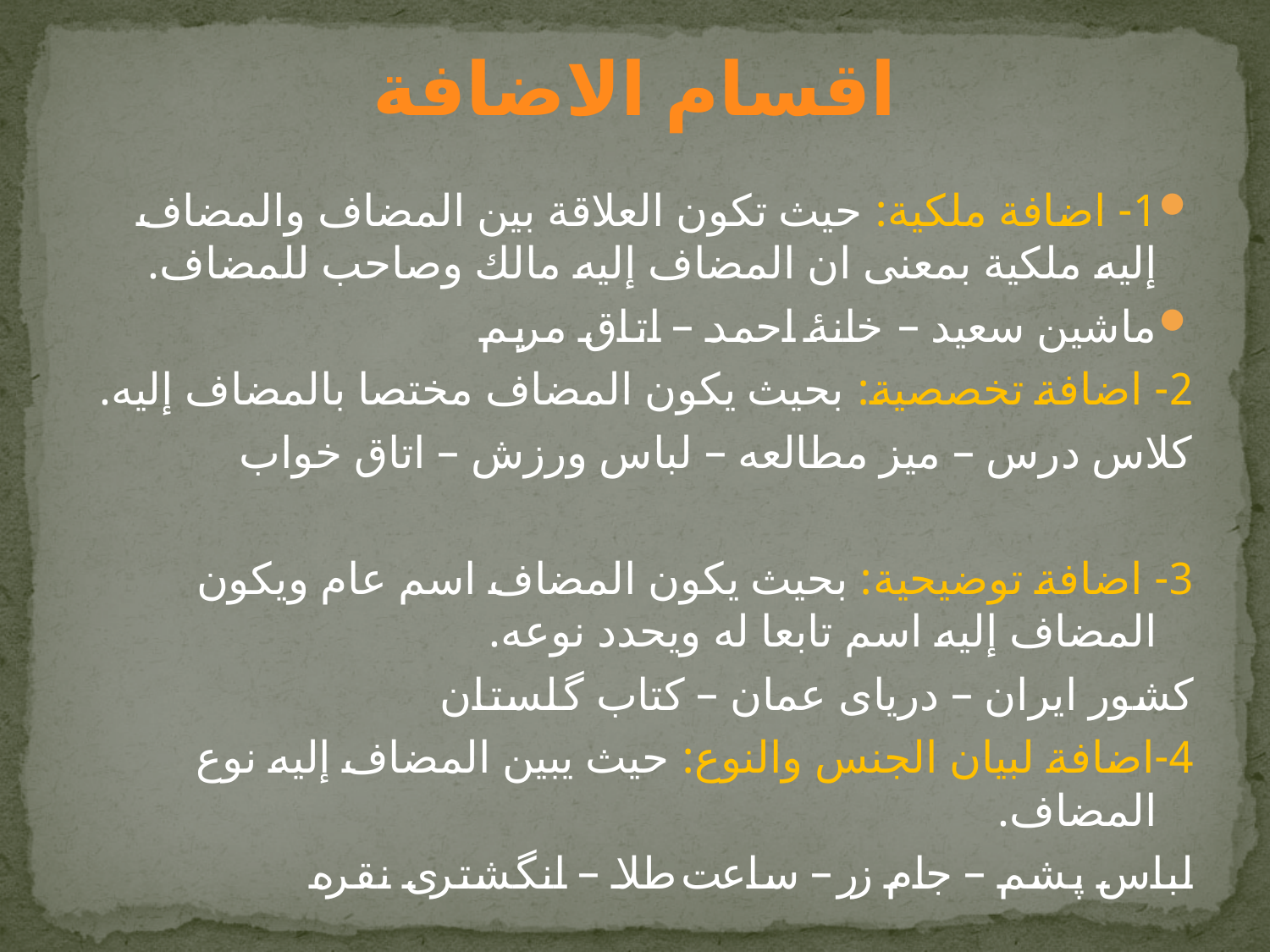

# اقسام الاضافة
1- اضافة ملكية: حيث تكون العلاقة بين المضاف والمضاف إليه ملكية بمعنى ان المضاف إليه مالك وصاحب للمضاف.
ماشين سعيد – خانۀ احمد – اتاق مریم
2- اضافة تخصصية: بحيث يكون المضاف مختصا بالمضاف إليه.
كلاس درس – ميز مطالعه – لباس ورزش – اتاق خواب

3- اضافة توضيحية: بحيث يكون المضاف اسم عام ويكون المضاف إليه اسم تابعا له ويحدد نوعه.
كشور ايران – درياى عمان – كتاب گلستان
4-اضافة لبيان الجنس والنوع: حيث يبين المضاف إليه نوع المضاف.
لباس پشم – جام زر – ساعت طلا – انگشتری نقره